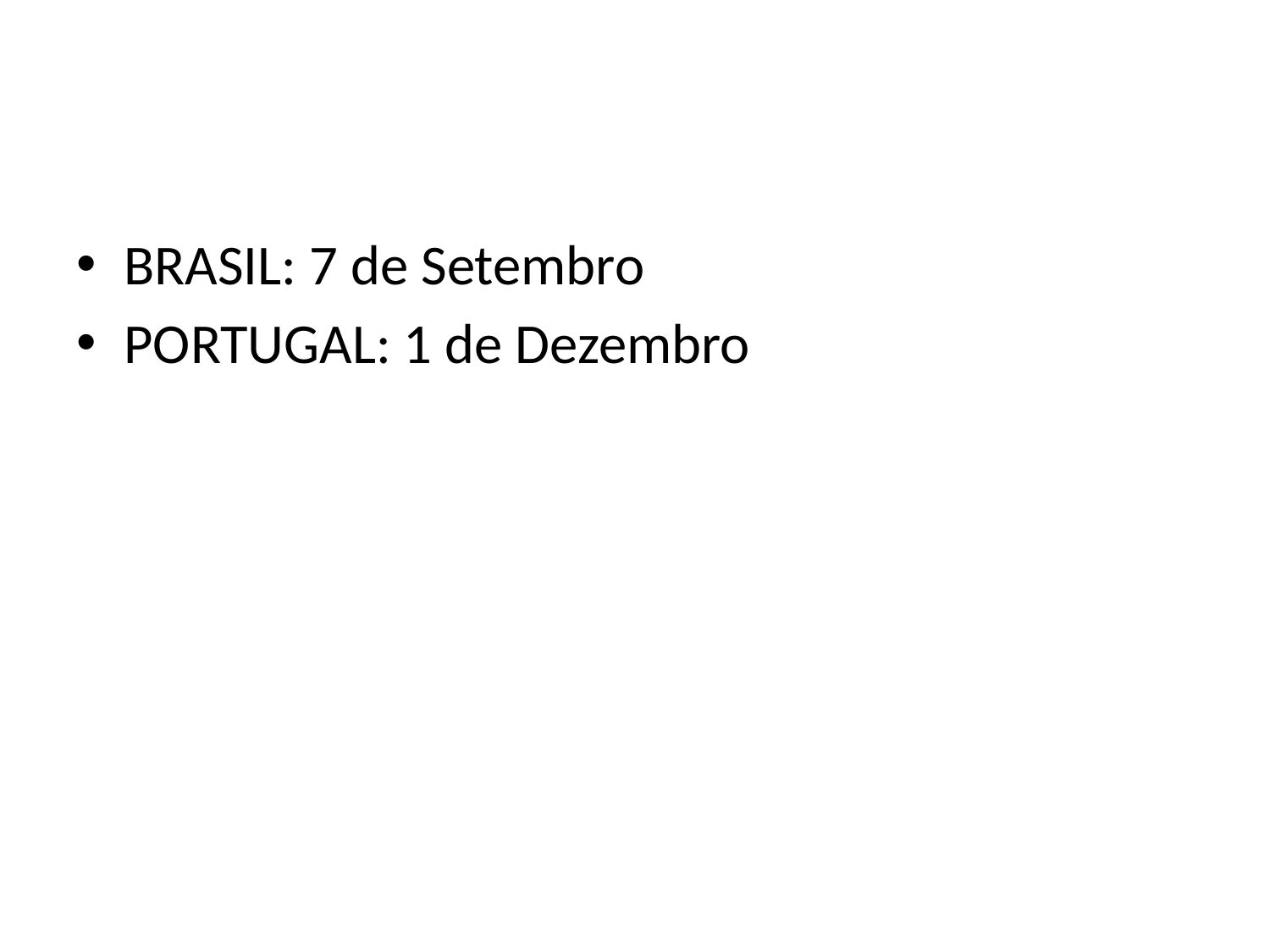

#
BRASIL: 7 de Setembro
PORTUGAL: 1 de Dezembro